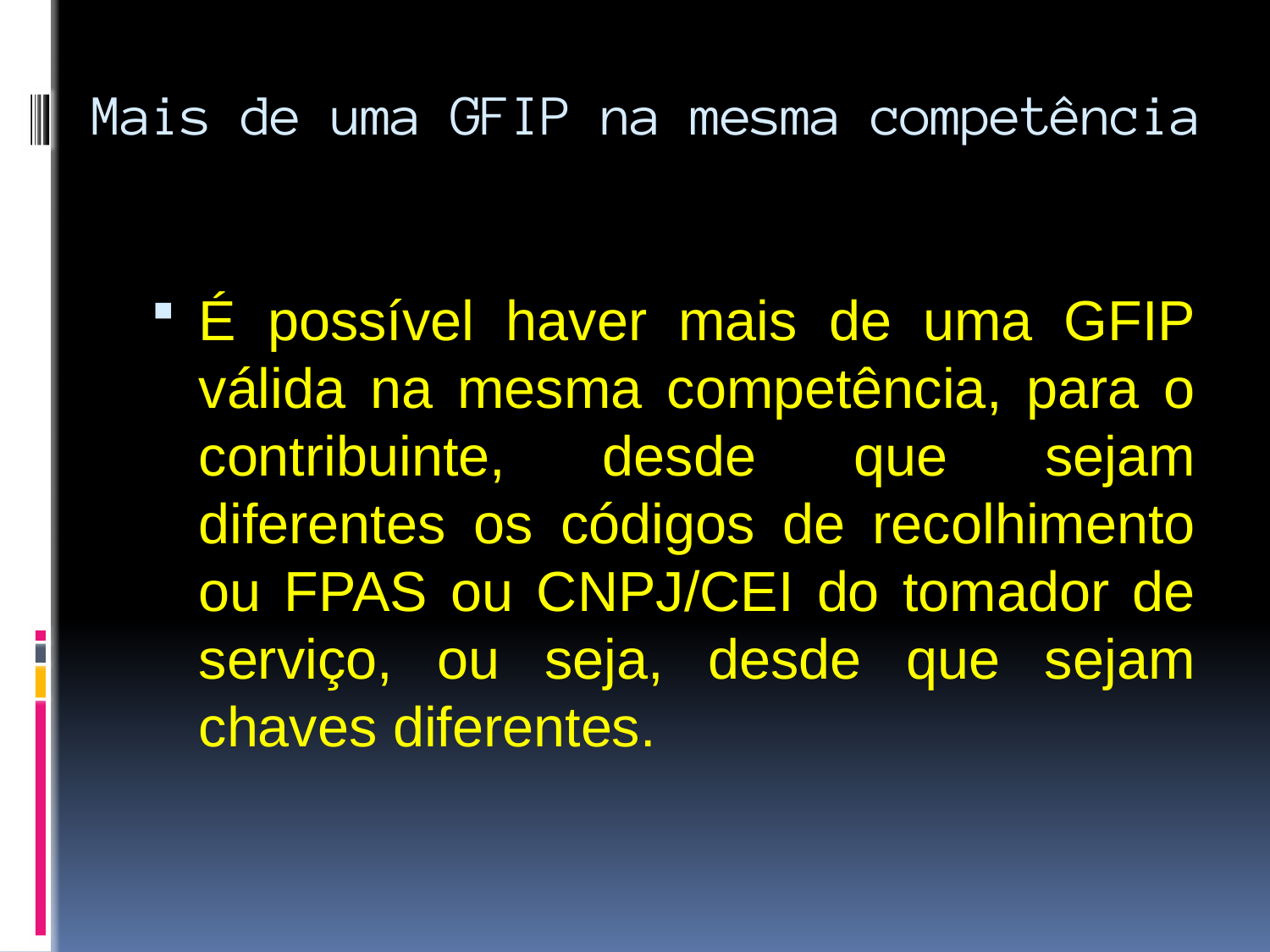

# Mais de uma GFIP na mesma competência
É possível haver mais de uma GFIP válida na mesma competência, para o contribuinte, desde que sejam diferentes os códigos de recolhimento ou FPAS ou CNPJ/CEI do tomador de serviço, ou seja, desde que sejam chaves diferentes.